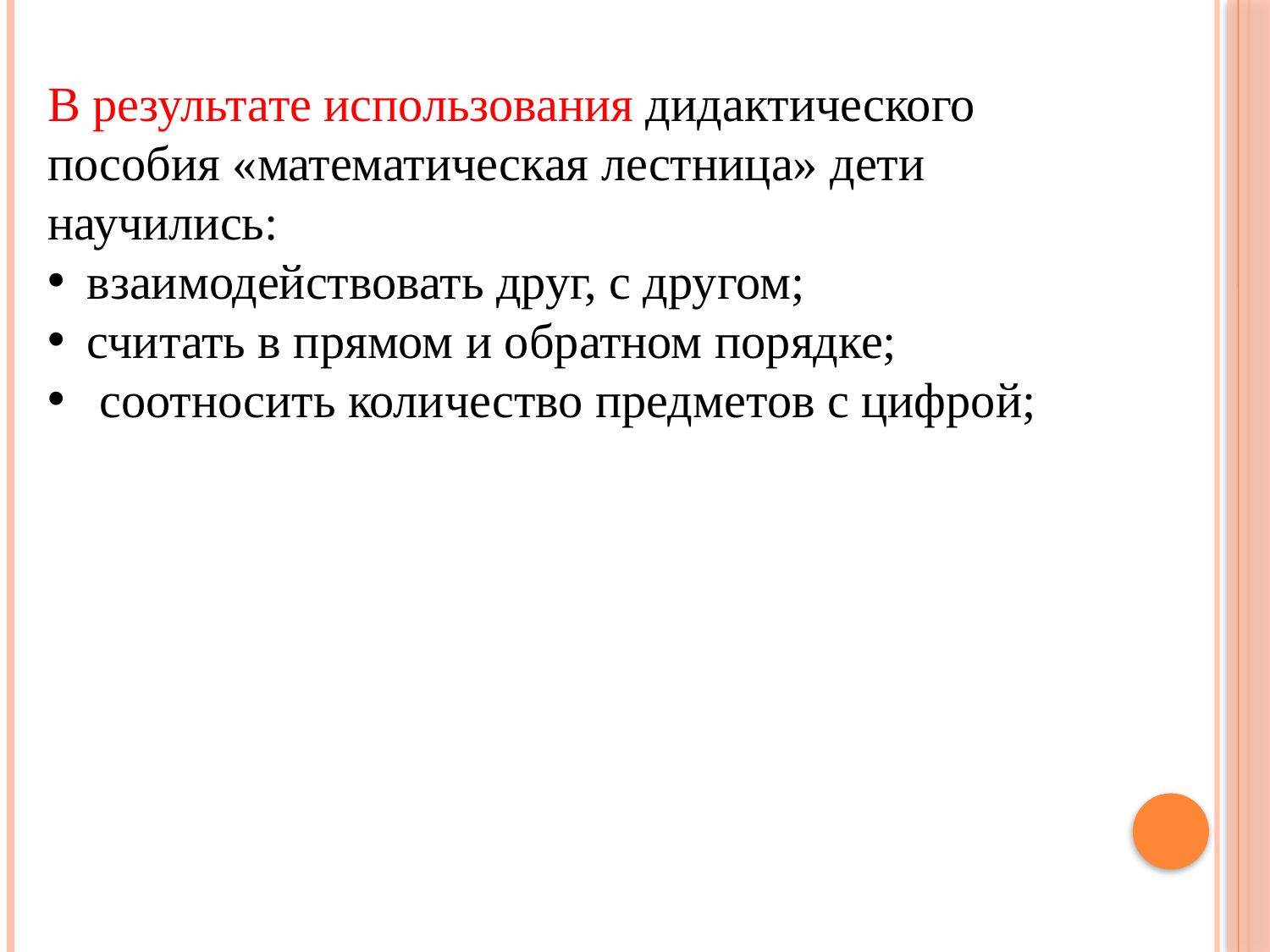

В результате использования дидактического пособия «математическая лестница» дети научились:
взаимодействовать друг, с другом;
считать в прямом и обратном порядке;
 соотносить количество предметов с цифрой;